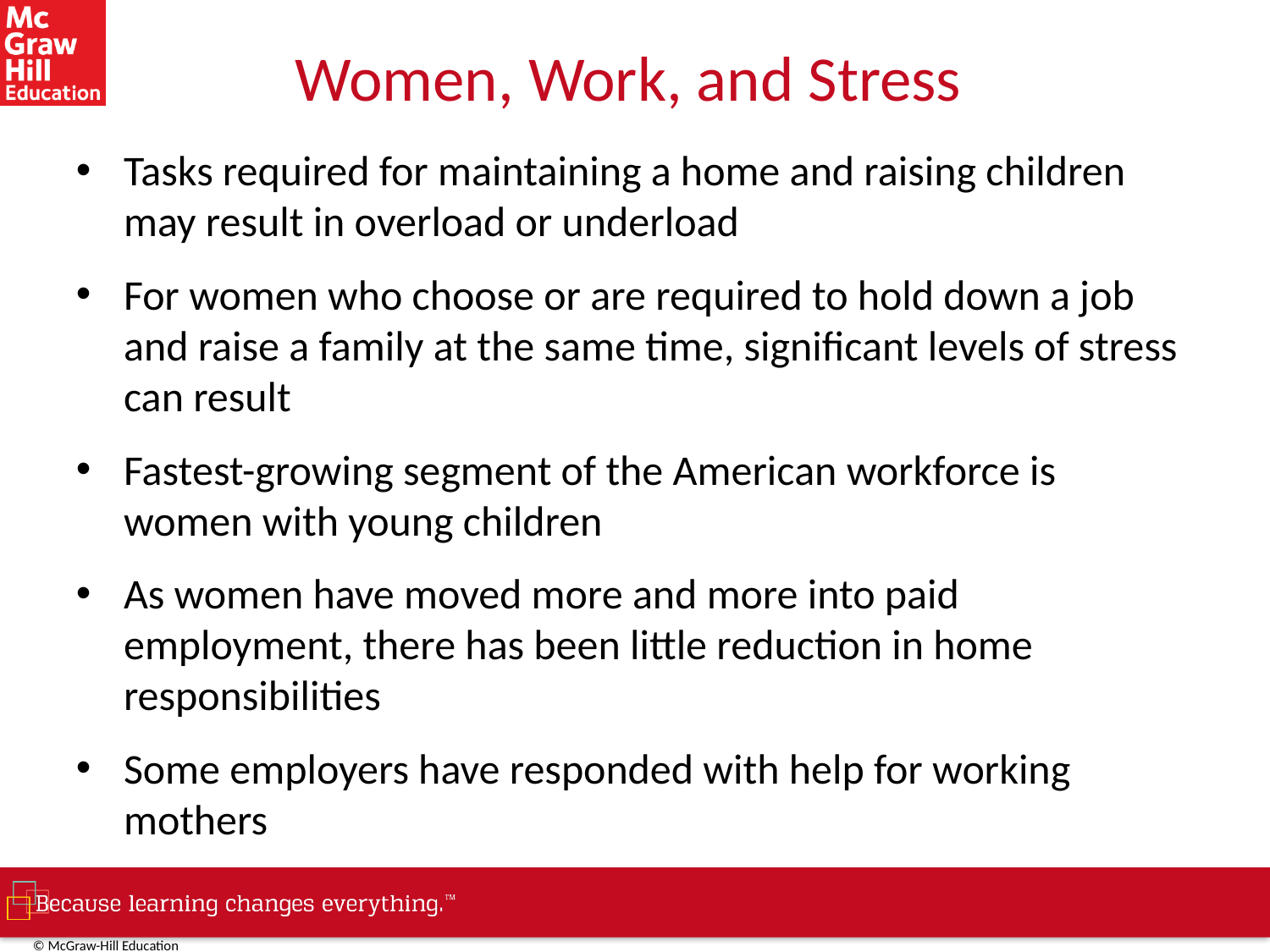

# Women, Work, and Stress
Tasks required for maintaining a home and raising children may result in overload or underload
For women who choose or are required to hold down a job and raise a family at the same time, significant levels of stress can result
Fastest-growing segment of the American workforce is women with young children
As women have moved more and more into paid employment, there has been little reduction in home responsibilities
Some employers have responded with help for working mothers